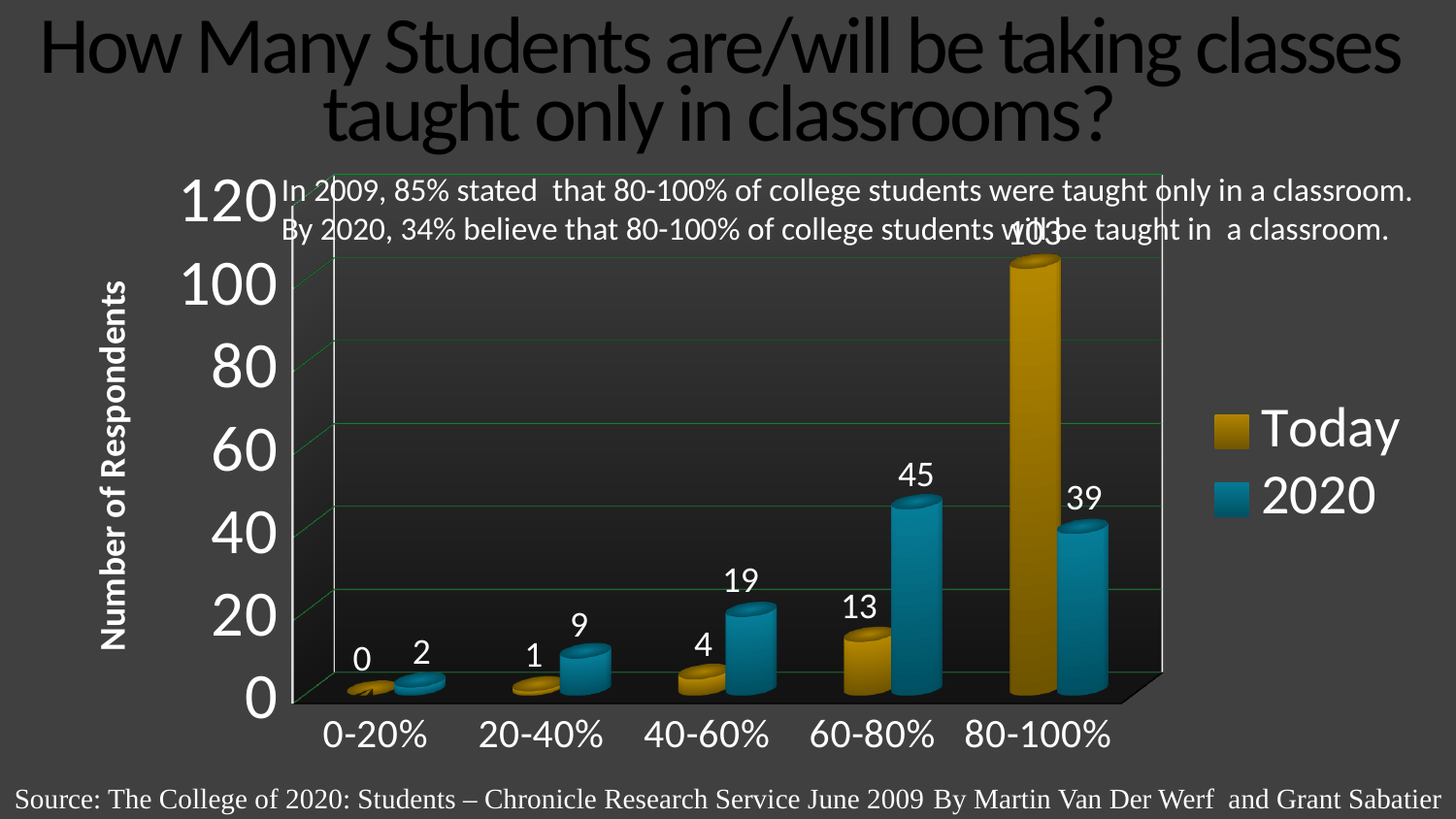

# How Many Students are/will be taking classes taught only in classrooms?

[unsupported chart]

In 2009, 85% stated  that 80-100% of college students were taught only in a classroom.
By 2020, 34% believe that 80-100% of college students will be taught in  a classroom.
Source: The College of 2020: Students – Chronicle Research Service June 2009 By Martin Van Der Werf  and Grant Sabatier